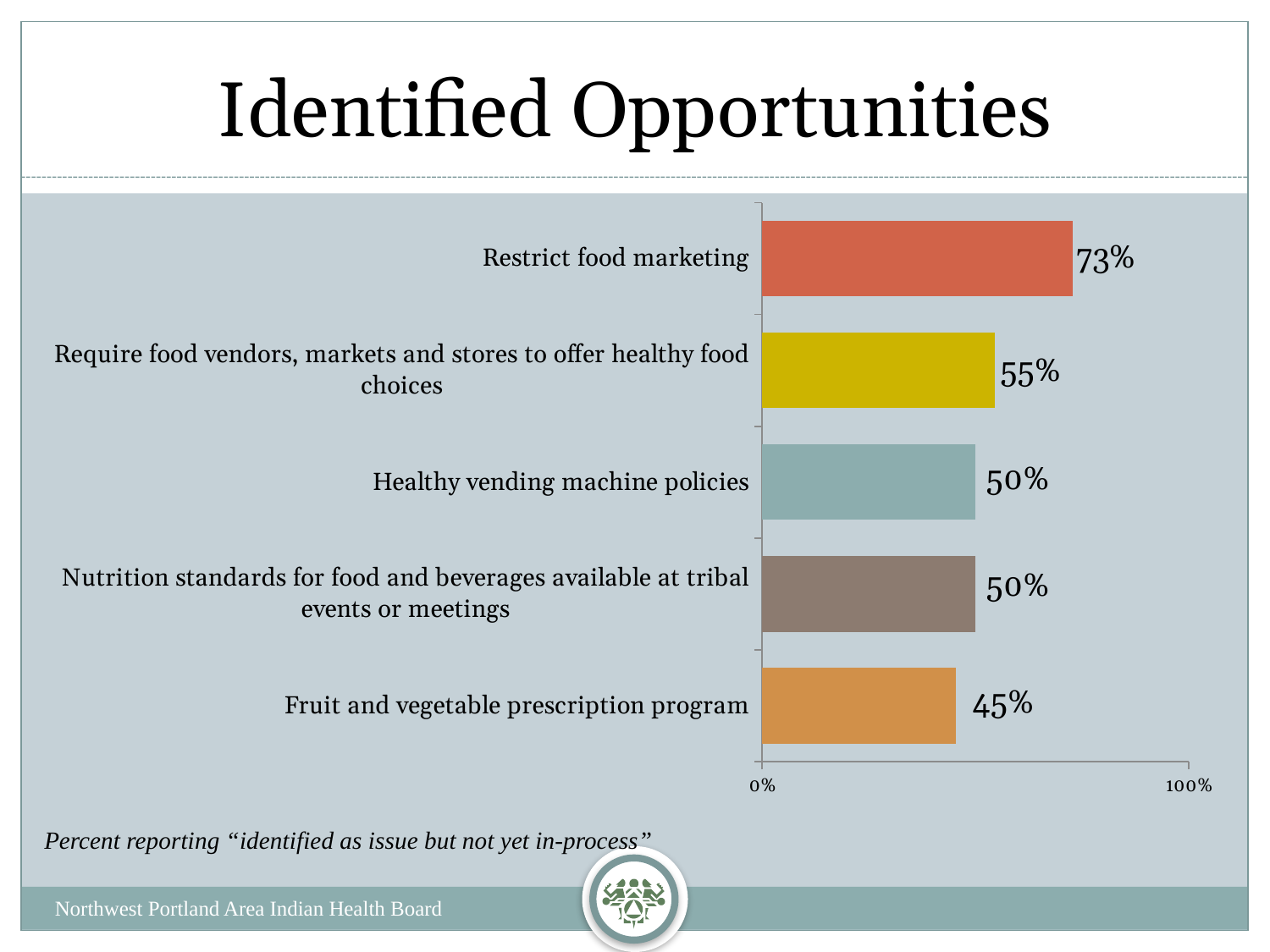

# Identified Opportunities

### Chart

| Category | In-Place |
|---|---|
| Fruit and vegetable prescription program | 0.45454545454545453 |
| Nutrition standards for food and beverages available at tribal events or meetings | 0.5 |
| Healthy vending machine policies | 0.5 |
| Require food vendors, markets and stores to offer healthy food choices | 0.5454545454545454 |
| Restrict food marketing | 0.7272727272727273 |
Percent reporting “identified as issue but not yet in-process”
Northwest Portland Area Indian Health Board